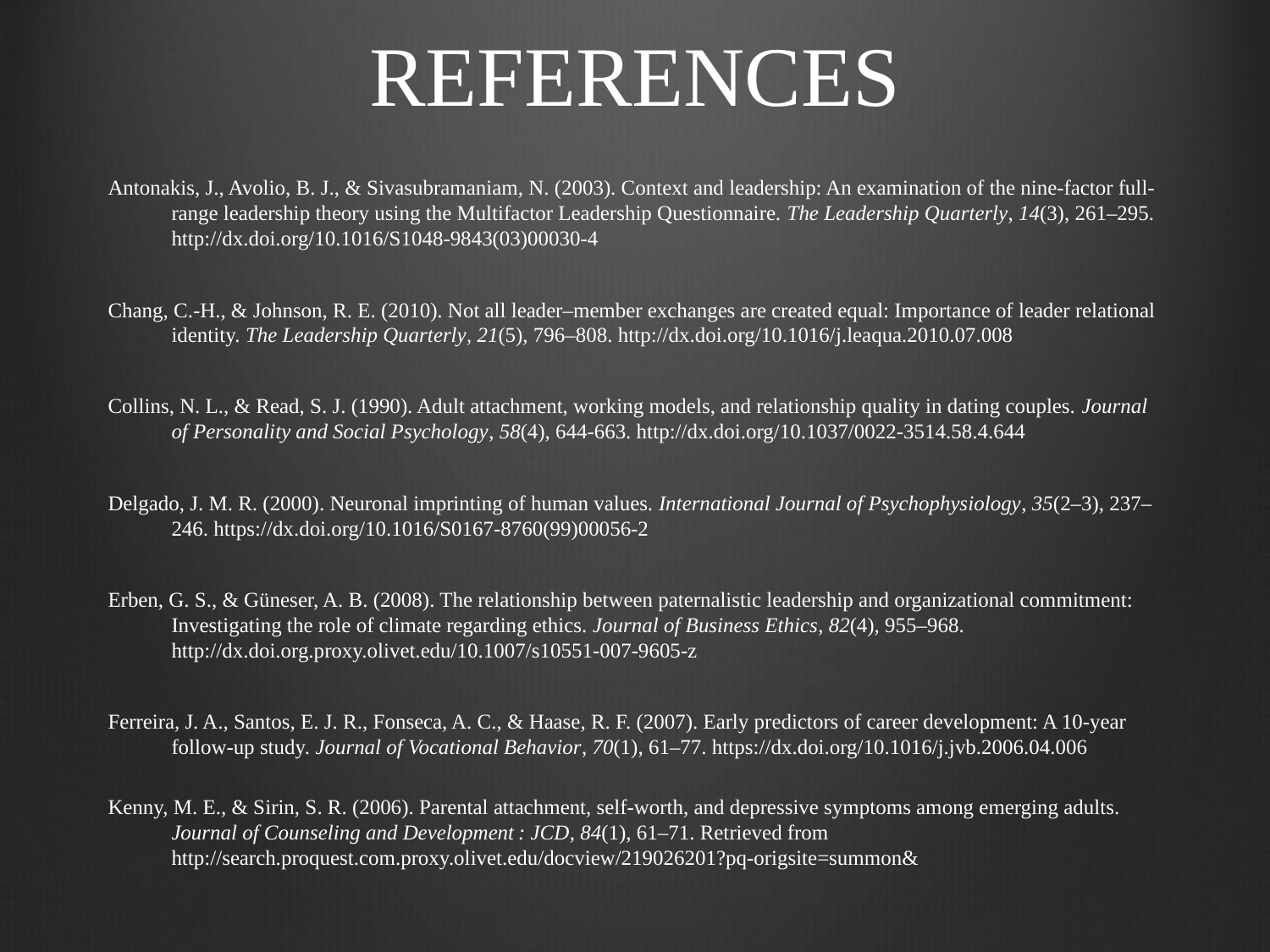

# REFERENCES
Antonakis, J., Avolio, B. J., & Sivasubramaniam, N. (2003). Context and leadership: An examination of the nine-factor full-range leadership theory using the Multifactor Leadership Questionnaire. The Leadership Quarterly, 14(3), 261–295. http://dx.doi.org/10.1016/S1048-9843(03)00030-4
Chang, C.-H., & Johnson, R. E. (2010). Not all leader–member exchanges are created equal: Importance of leader relational identity. The Leadership Quarterly, 21(5), 796–808. http://dx.doi.org/10.1016/j.leaqua.2010.07.008
Collins, N. L., & Read, S. J. (1990). Adult attachment, working models, and relationship quality in dating couples. Journal of Personality and Social Psychology, 58(4), 644-663. http://dx.doi.org/10.1037/0022-3514.58.4.644
Delgado, J. M. R. (2000). Neuronal imprinting of human values. International Journal of Psychophysiology, 35(2–3), 237–246. https://dx.doi.org/10.1016/S0167-8760(99)00056-2
Erben, G. S., & Güneser, A. B. (2008). The relationship between paternalistic leadership and organizational commitment: Investigating the role of climate regarding ethics. Journal of Business Ethics, 82(4), 955–968. http://dx.doi.org.proxy.olivet.edu/10.1007/s10551-007-9605-z
Ferreira, J. A., Santos, E. J. R., Fonseca, A. C., & Haase, R. F. (2007). Early predictors of career development: A 10-year follow-up study. Journal of Vocational Behavior, 70(1), 61–77. https://dx.doi.org/10.1016/j.jvb.2006.04.006
Kenny, M. E., & Sirin, S. R. (2006). Parental attachment, self-worth, and depressive symptoms among emerging adults. Journal of Counseling and Development : JCD, 84(1), 61–71. Retrieved from http://search.proquest.com.proxy.olivet.edu/docview/219026201?pq-origsite=summon&